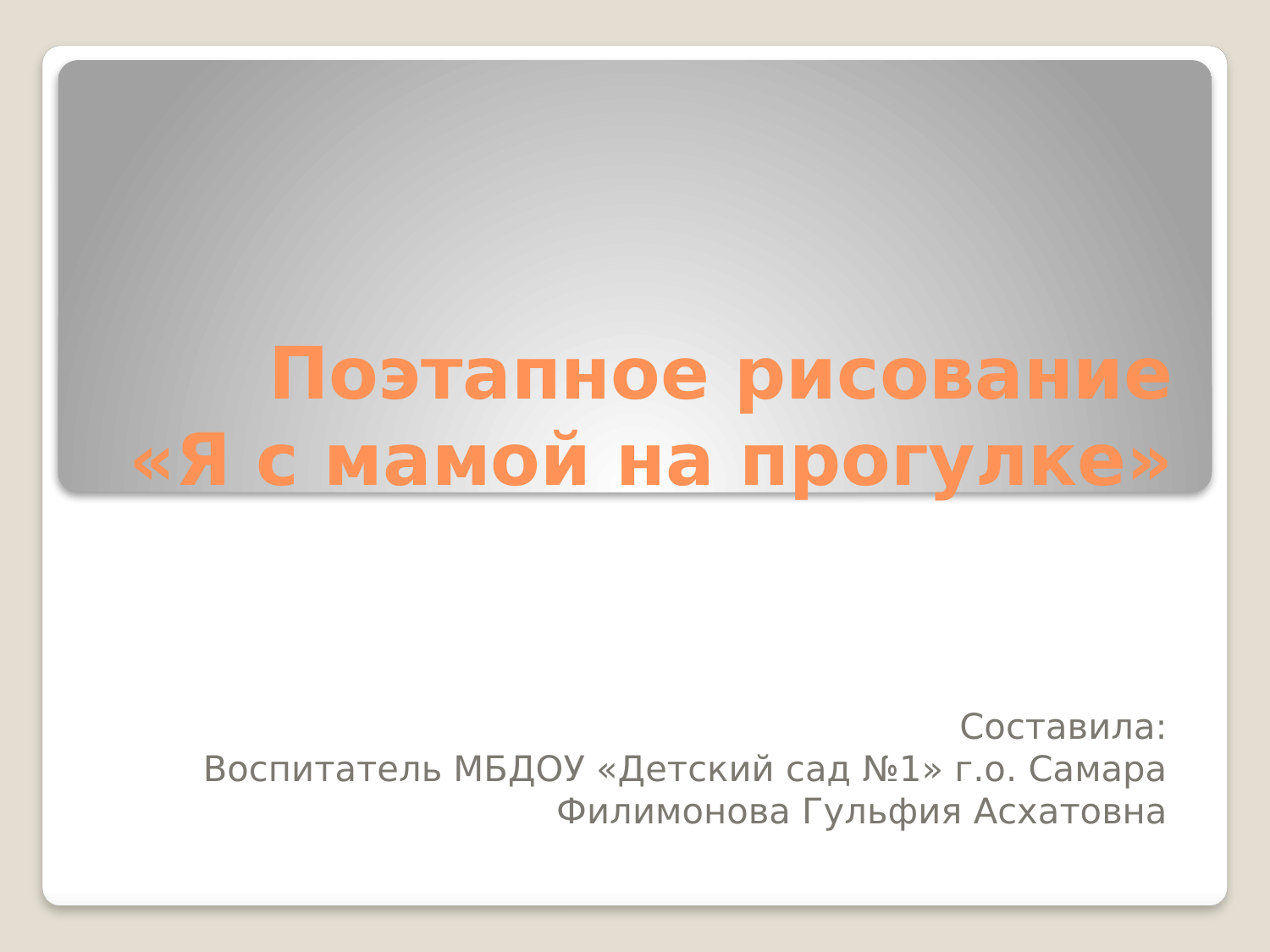

# Поэтапное рисование «Я с мамой на прогулке»
Составила:
Воспитатель МБДОУ «Детский сад №1» г.о. Самара
Филимонова Гульфия Асхатовна